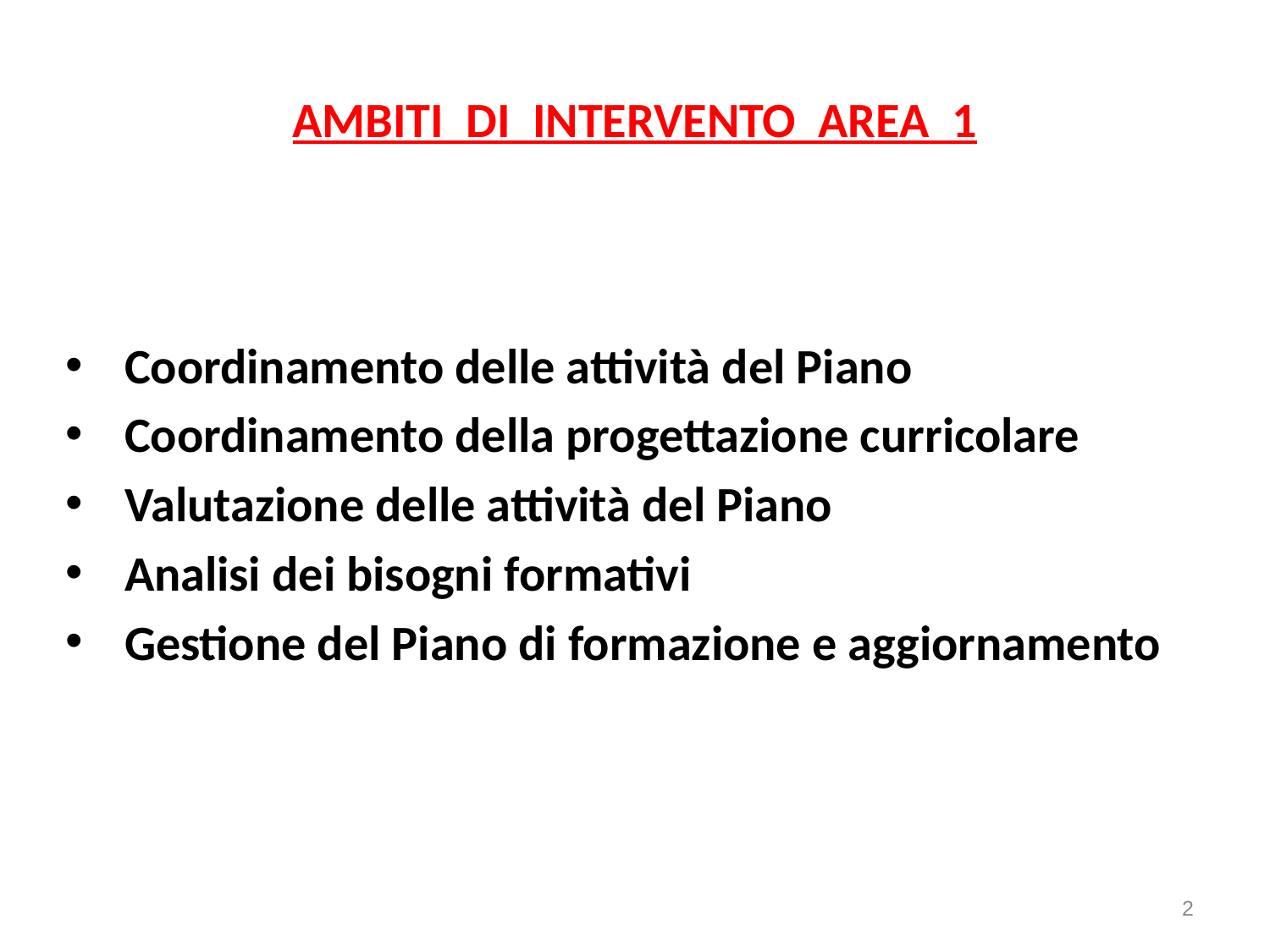

# AMBITI  DI  INTERVENTO  AREA  1
 Coordinamento delle attività del Piano
 Coordinamento della progettazione curricolare
 Valutazione delle attività del Piano
 Analisi dei bisogni formativi
 Gestione del Piano di formazione e aggiornamento

2